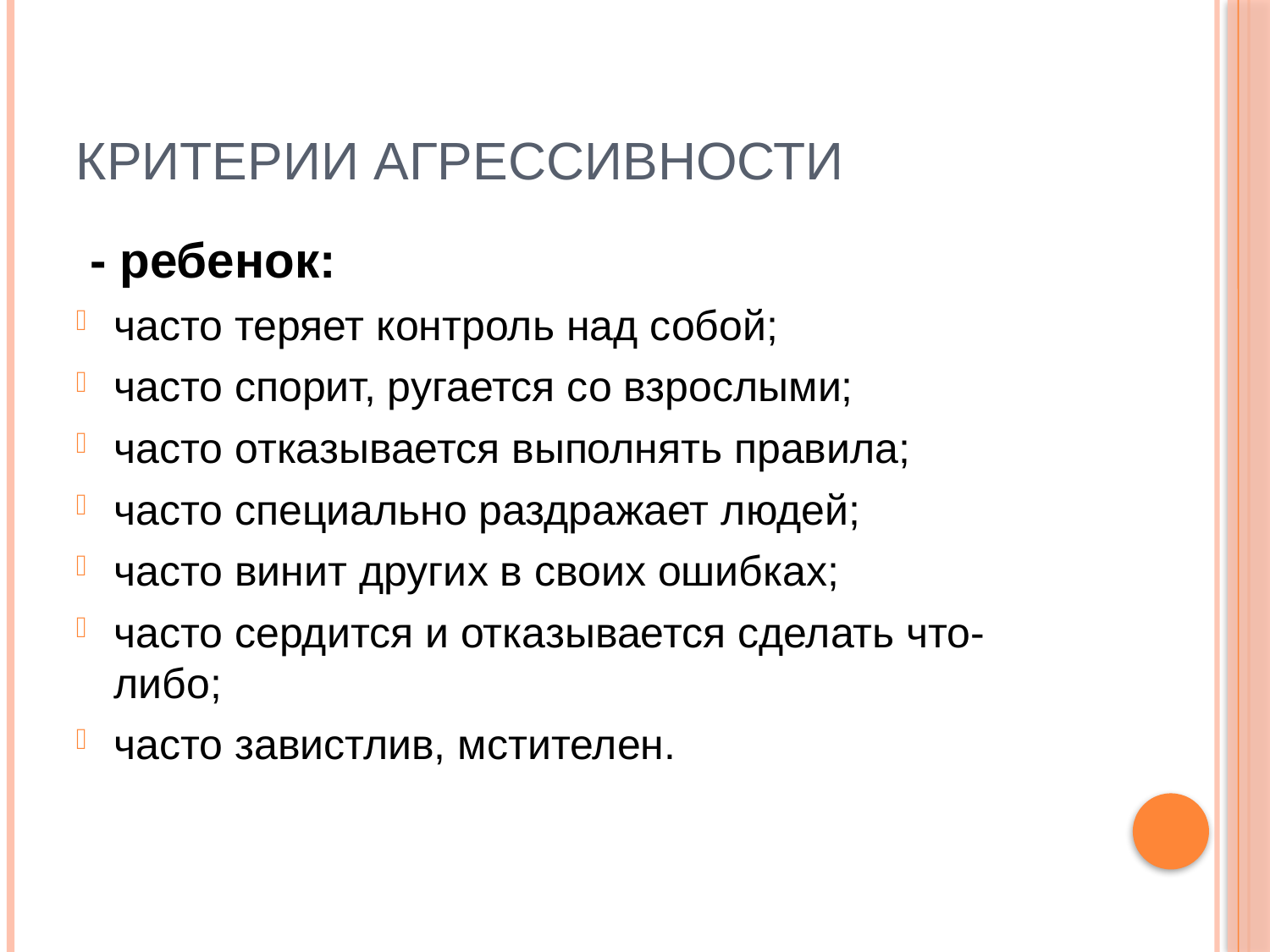

# Критерии агрессивности
 - ребенок:
часто теряет контроль над собой;
часто спорит, ругается со взрослыми;
часто отказывается выполнять правила;
часто специально раздражает людей;
часто винит других в своих ошибках;
часто сердится и отказывается сделать что- либо;
часто завистлив, мстителен.